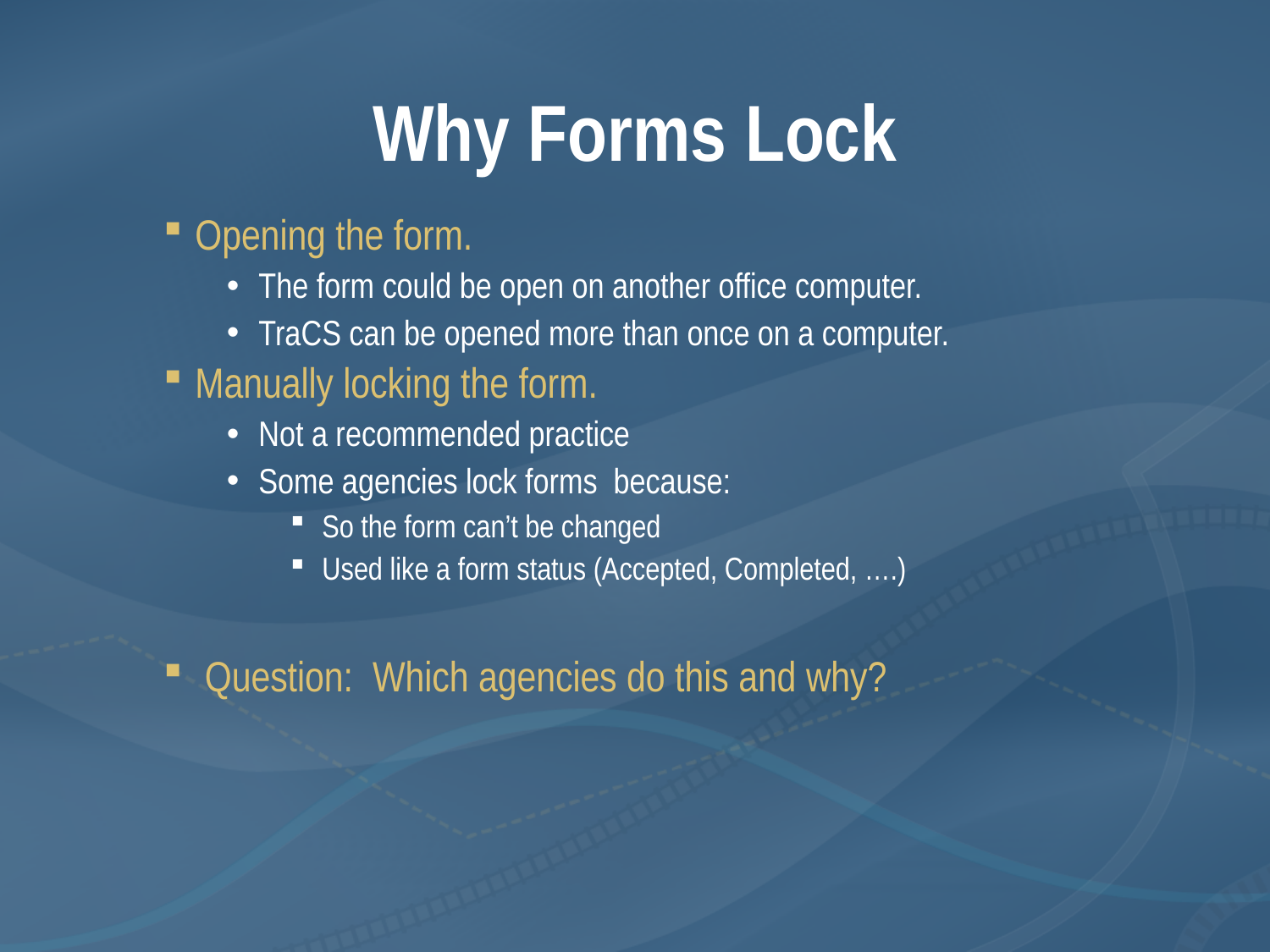

# Why Forms Lock
Opening the form.
The form could be open on another office computer.
TraCS can be opened more than once on a computer.
Manually locking the form.
Not a recommended practice
Some agencies lock forms  because:
So the form can’t be changed
Used like a form status (Accepted, Completed, ….)

 Question:  Which agencies do this and why?